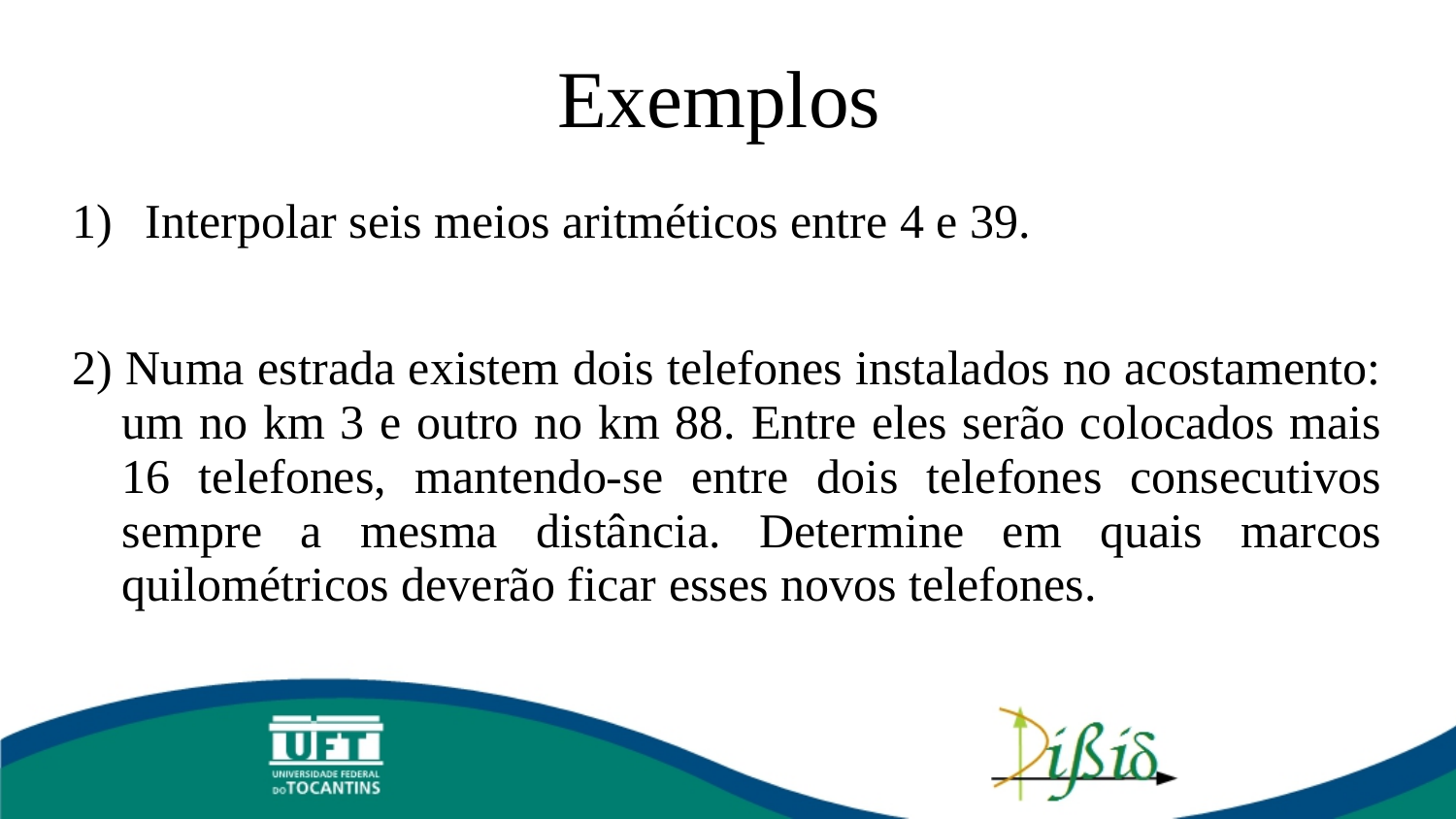

# Exemplos
Interpolar seis meios aritméticos entre 4 e 39.

2) Numa estrada existem dois telefones instalados no acostamento: um no km 3 e outro no km 88. Entre eles serão colocados mais 16 telefones, mantendo-se entre dois telefones consecutivos sempre a mesma distância. Determine em quais marcos quilométricos deverão ficar esses novos telefones.